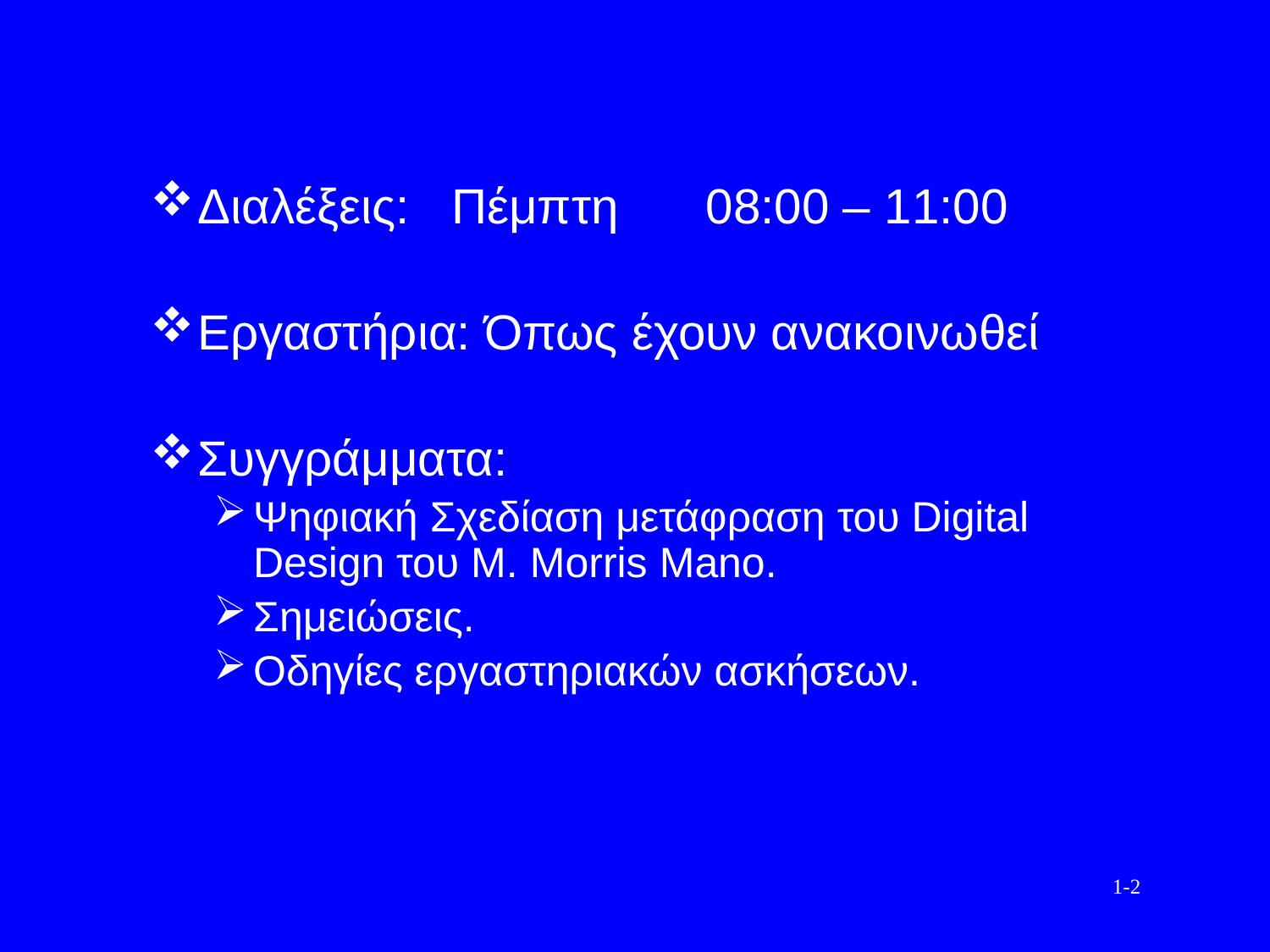

Διαλέξεις:	Πέμπτη	08:00 – 11:00

Εργαστήρια: Όπως έχουν ανακοινωθεί

Συγγράμματα:
Ψηφιακή Σχεδίαση μετάφραση του Digital Design του M. Morris Mano.
Σημειώσεις.
Οδηγίες εργαστηριακών ασκήσεων.